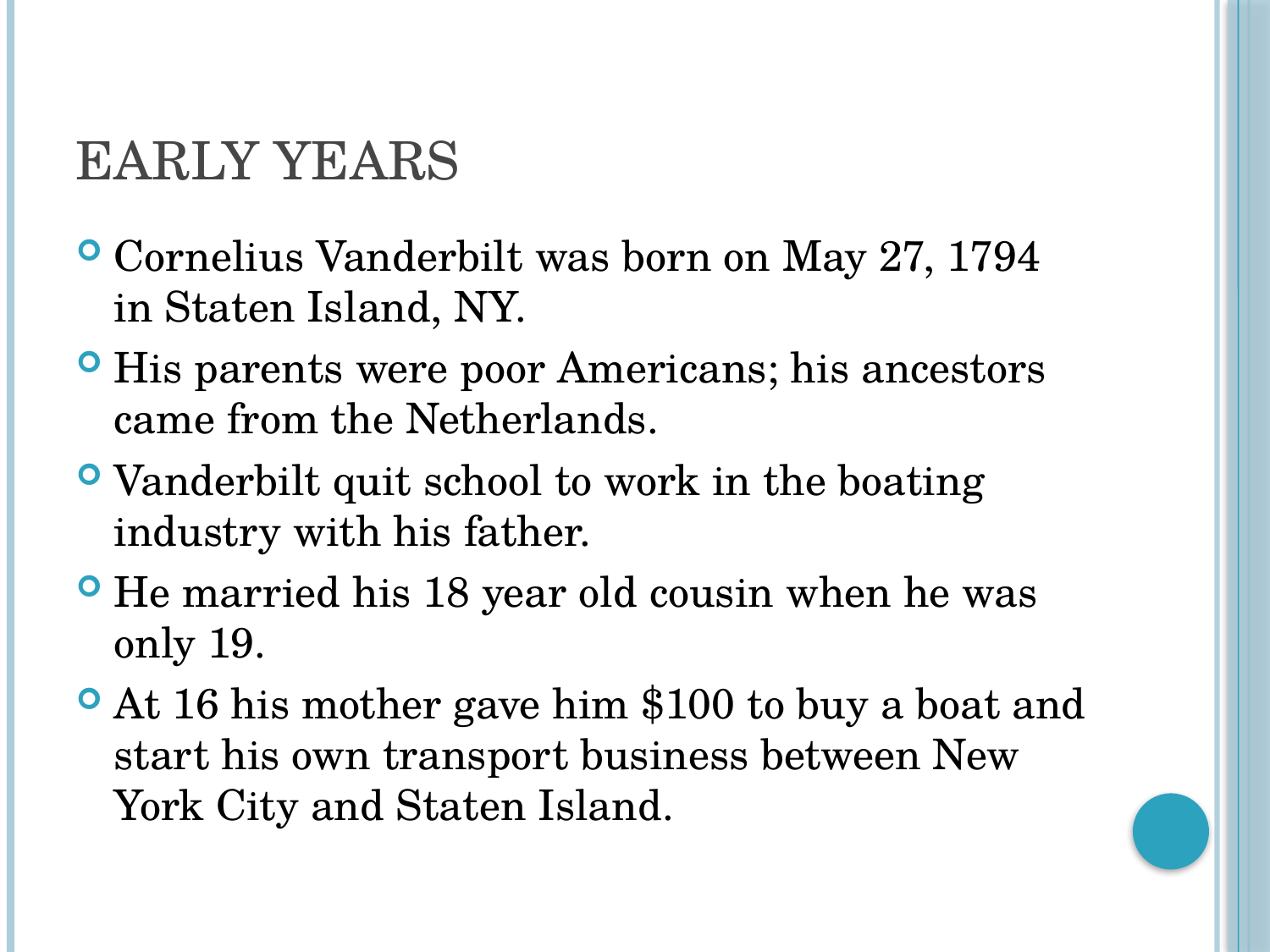

# Early Years
Cornelius Vanderbilt was born on May 27, 1794 in Staten Island, NY.
His parents were poor Americans; his ancestors came from the Netherlands.
Vanderbilt quit school to work in the boating industry with his father.
He married his 18 year old cousin when he was only 19.
At 16 his mother gave him $100 to buy a boat and start his own transport business between New York City and Staten Island.